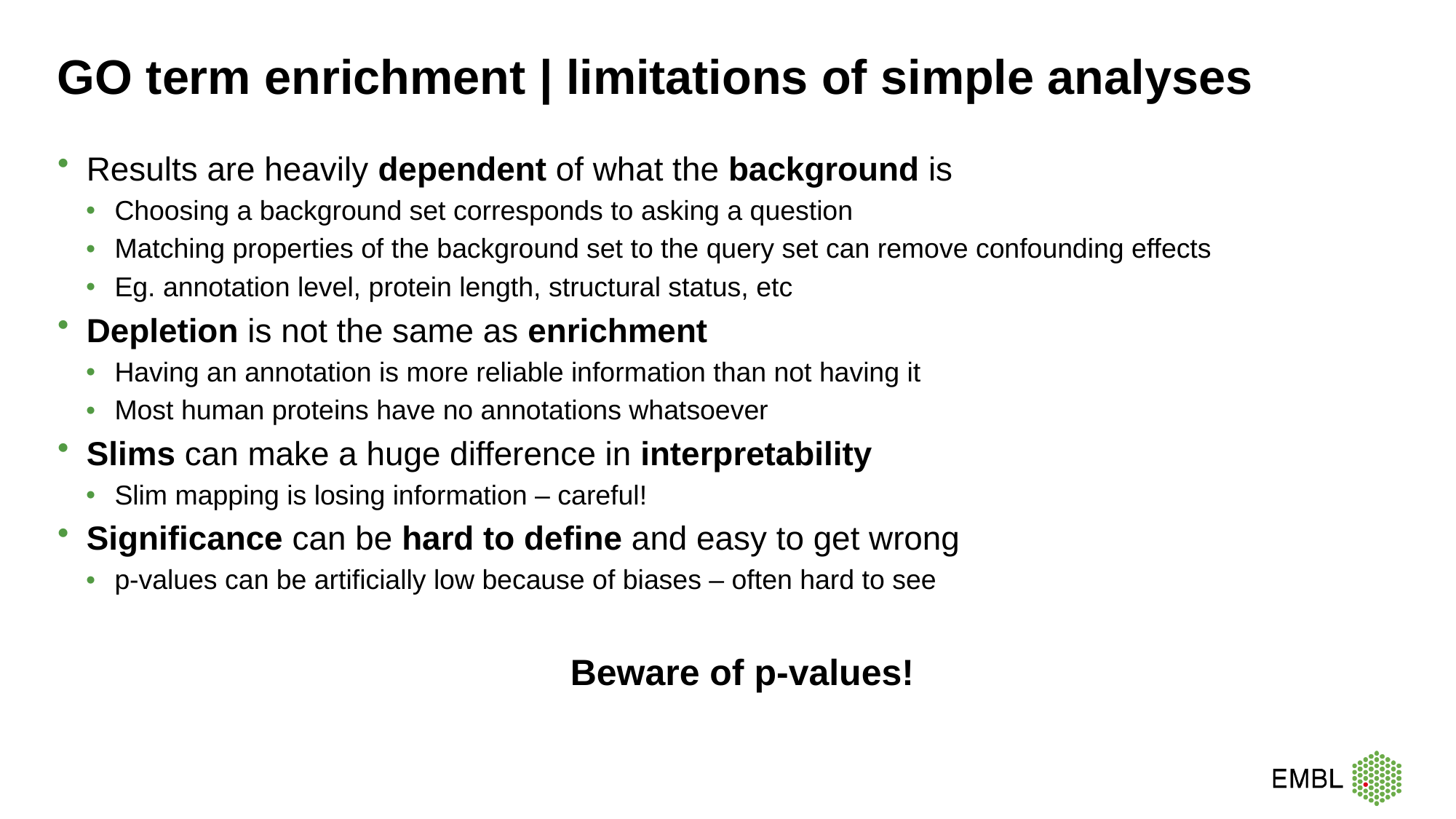

# GO term enrichment | limitations of simple analyses
Results are heavily dependent of what the background is
Choosing a background set corresponds to asking a question
Matching properties of the background set to the query set can remove confounding effects
Eg. annotation level, protein length, structural status, etc
Depletion is not the same as enrichment
Having an annotation is more reliable information than not having it
Most human proteins have no annotations whatsoever
Slims can make a huge difference in interpretability
Slim mapping is losing information – careful!
Significance can be hard to define and easy to get wrong
p-values can be artificially low because of biases – often hard to see

Beware of p-values!